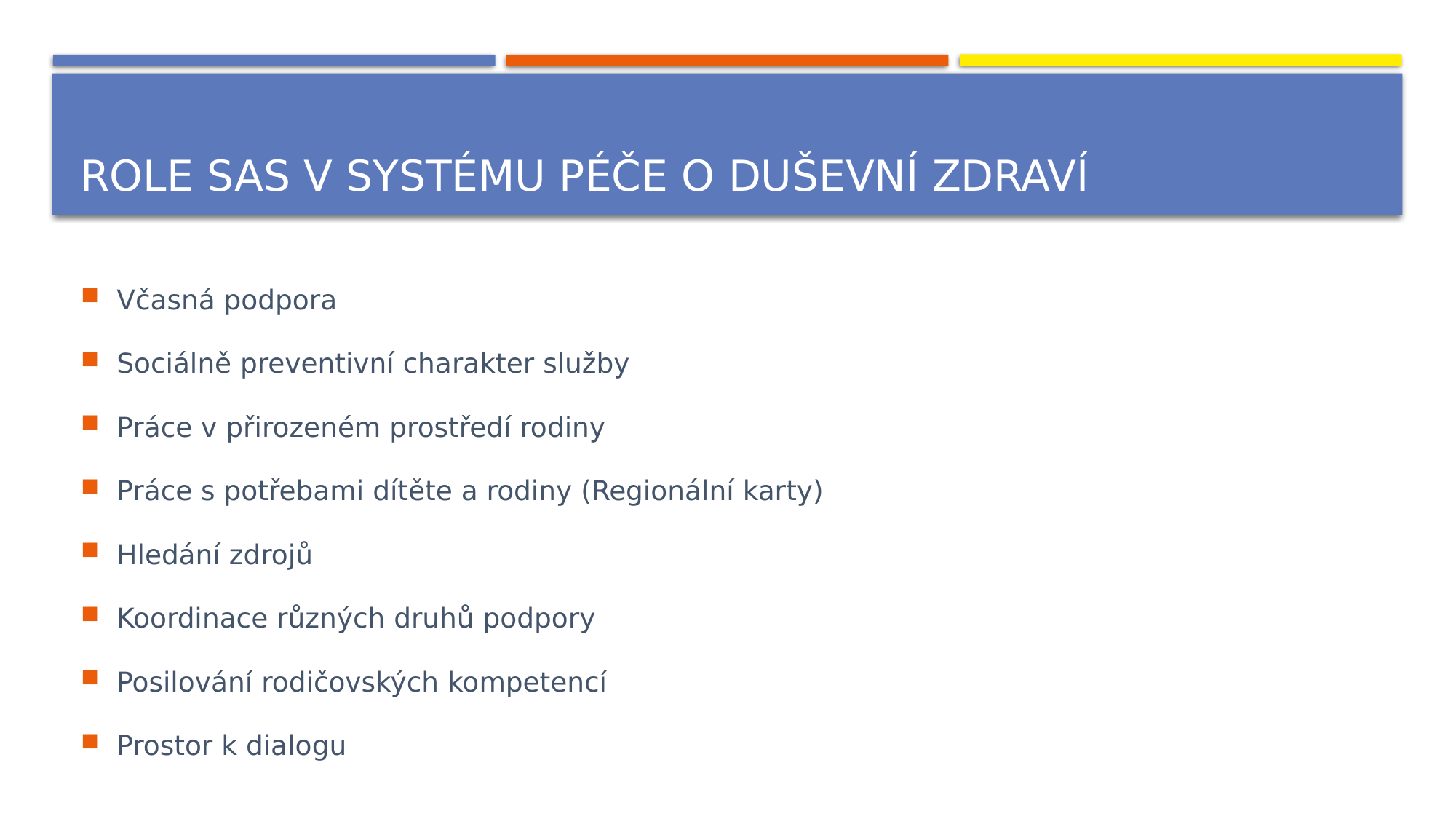

# Role SAS v systému péče o duševní zdraví
Včasná podpora
Sociálně preventivní charakter služby
Práce v přirozeném prostředí rodiny
Práce s potřebami dítěte a rodiny (Regionální karty)
Hledání zdrojů
Koordinace různých druhů podpory
Posilování rodičovských kompetencí
Prostor k dialogu